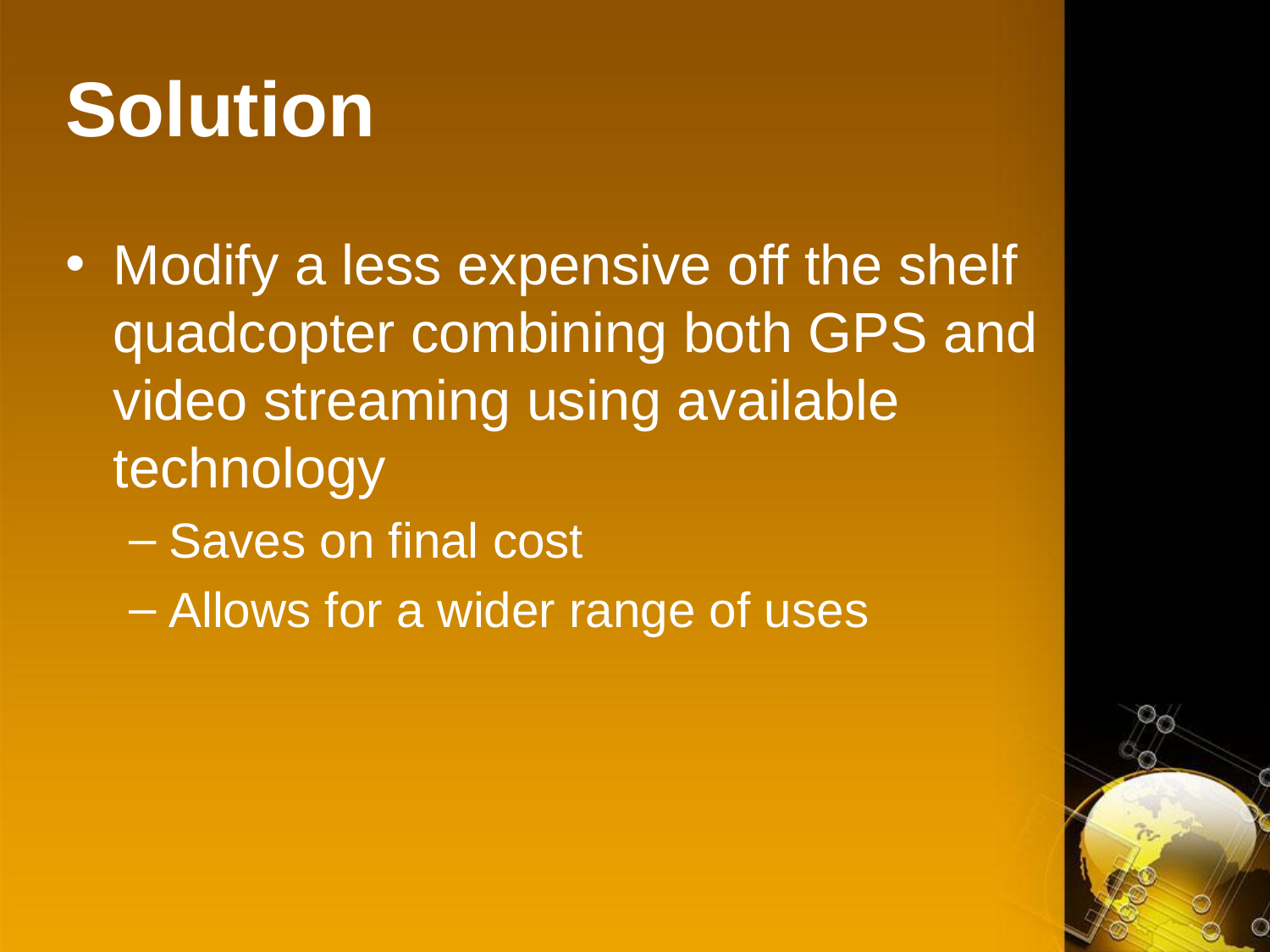

# Solution
Modify a less expensive off the shelf quadcopter combining both GPS and video streaming using available technology
Saves on final cost
Allows for a wider range of uses